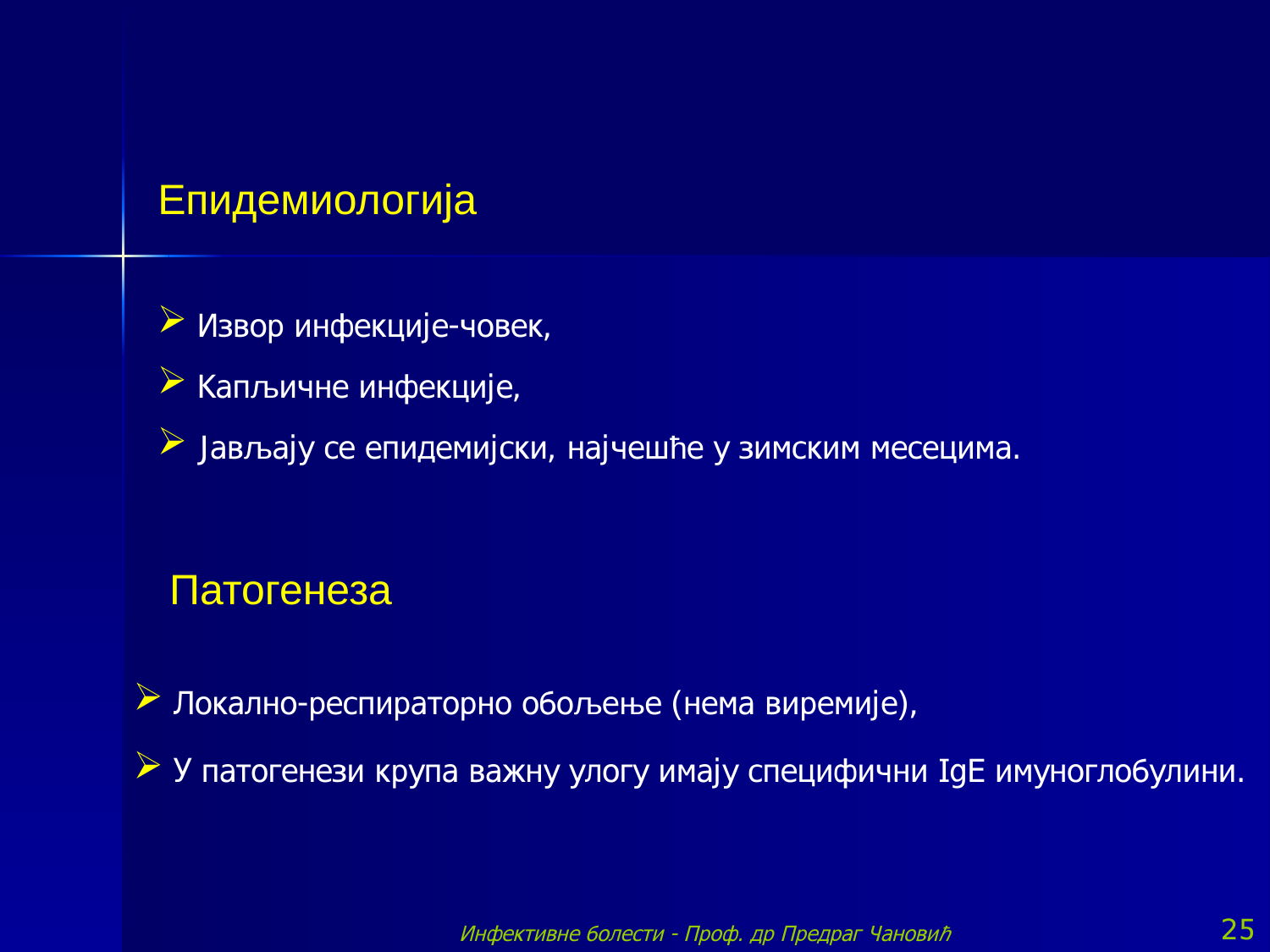

Епидемиологија
 Извор инфекције-човек,
 Капљичне инфекције,
 Јављају се епидемијски, најчешће у зимским месецима.
Патогенеза
 Локално-респираторно обољење (нема виремије),
 У патогенези крупа важну улогу имају специфични IgE имуноглобулини.
Инфективне болести - Проф. др Предраг Чановић
25